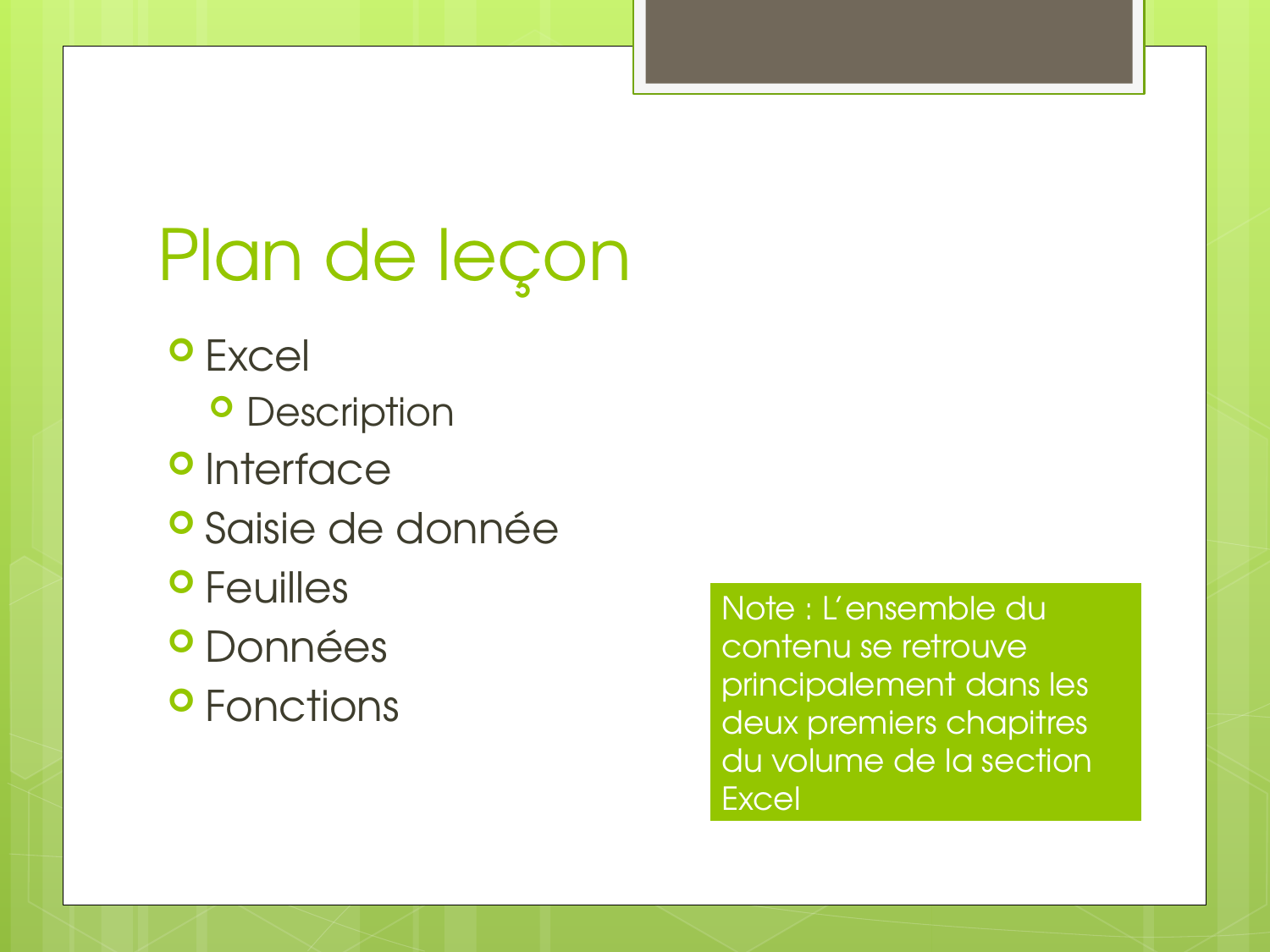

# Plan de leçon
Excel
Description
Interface
Saisie de donnée
Feuilles
Données
Fonctions
Note : L’ensemble du contenu se retrouve principalement dans les deux premiers chapitres du volume de la section Excel